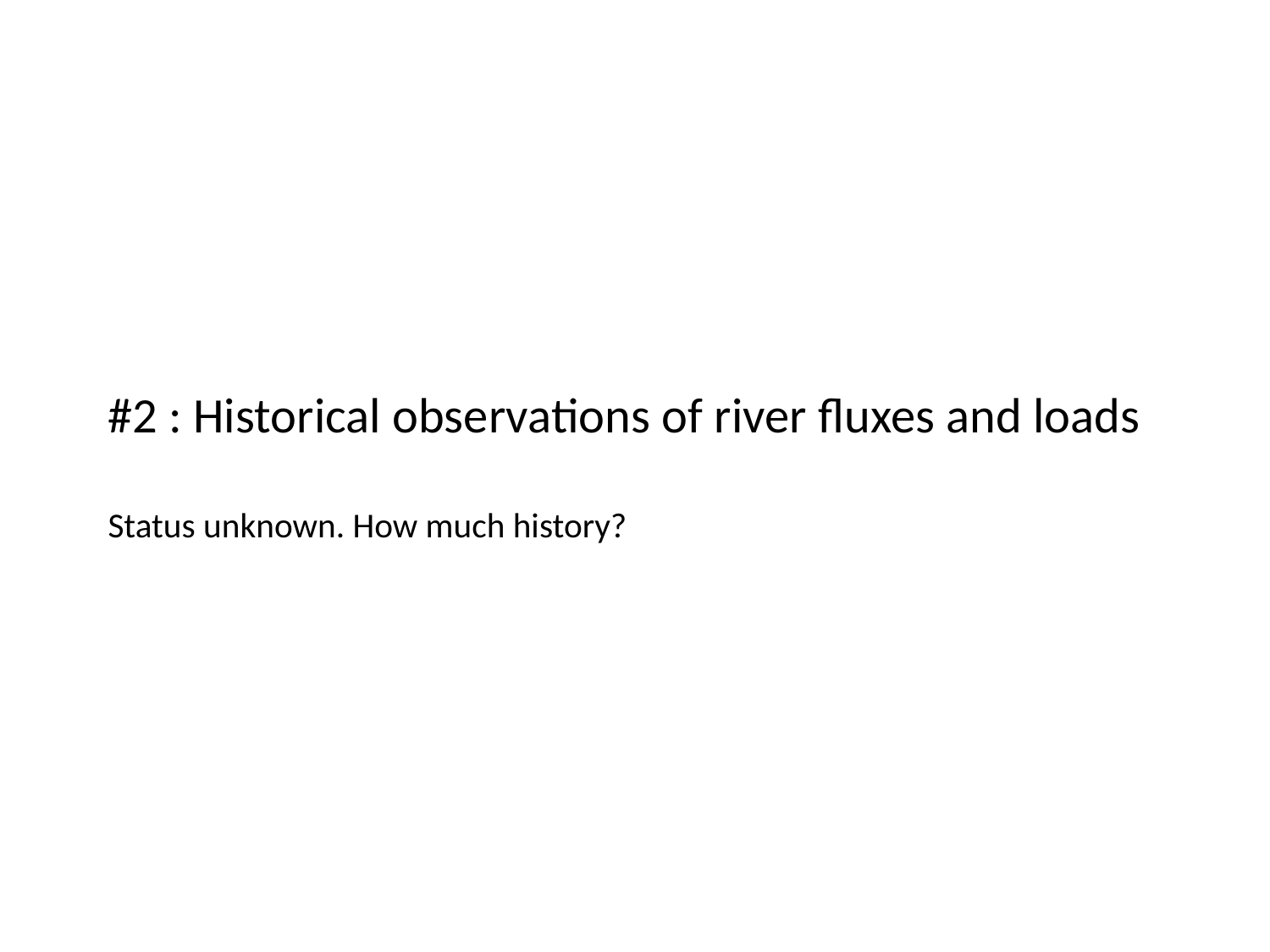

# #2 : Historical observations of river fluxes and loads Status unknown. How much history?